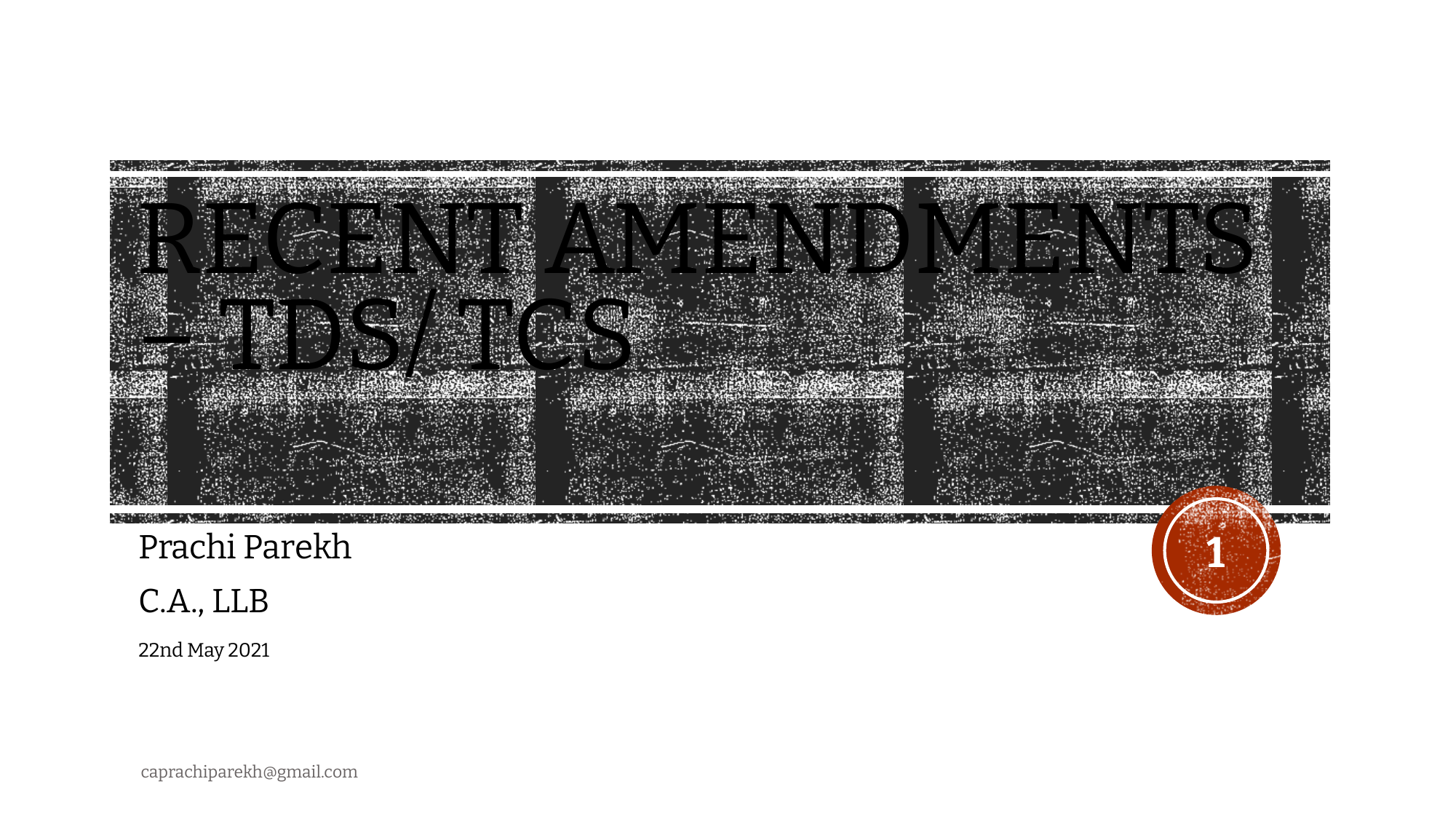

# Recent Amendments – TDS/ TCS
1
Prachi Parekh
C.A., LLB
22nd May 2021

caprachiparekh@gmail.com